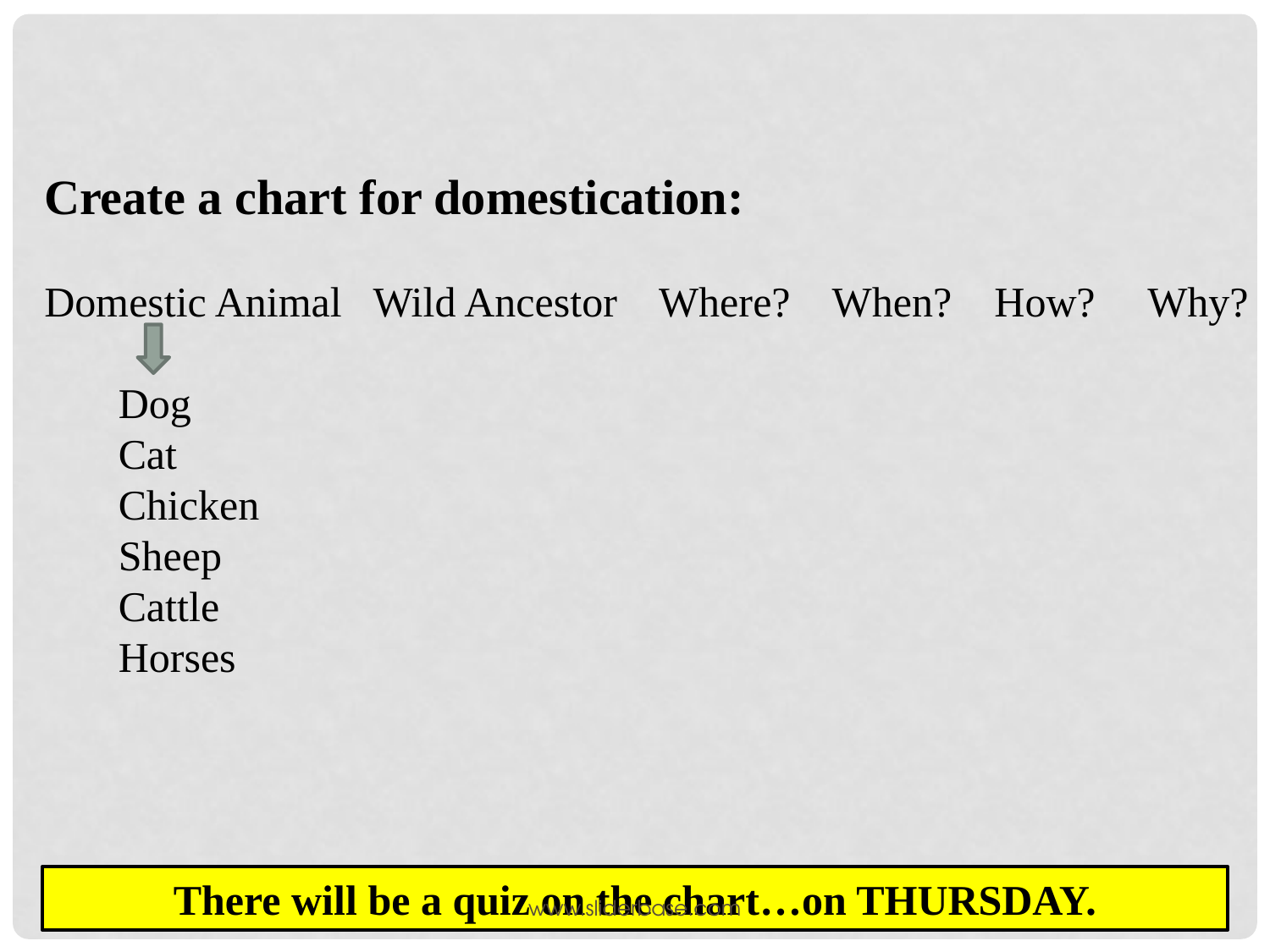

Create a chart for domestication:

Domestic Animal   Wild Ancestor    Where?    When?    How?     Why?
       Dog
       Cat
       Chicken
       Sheep
       Cattle
       Horses

There will be a quiz on the chart…on THURSDAY.
www.sliderbase.com